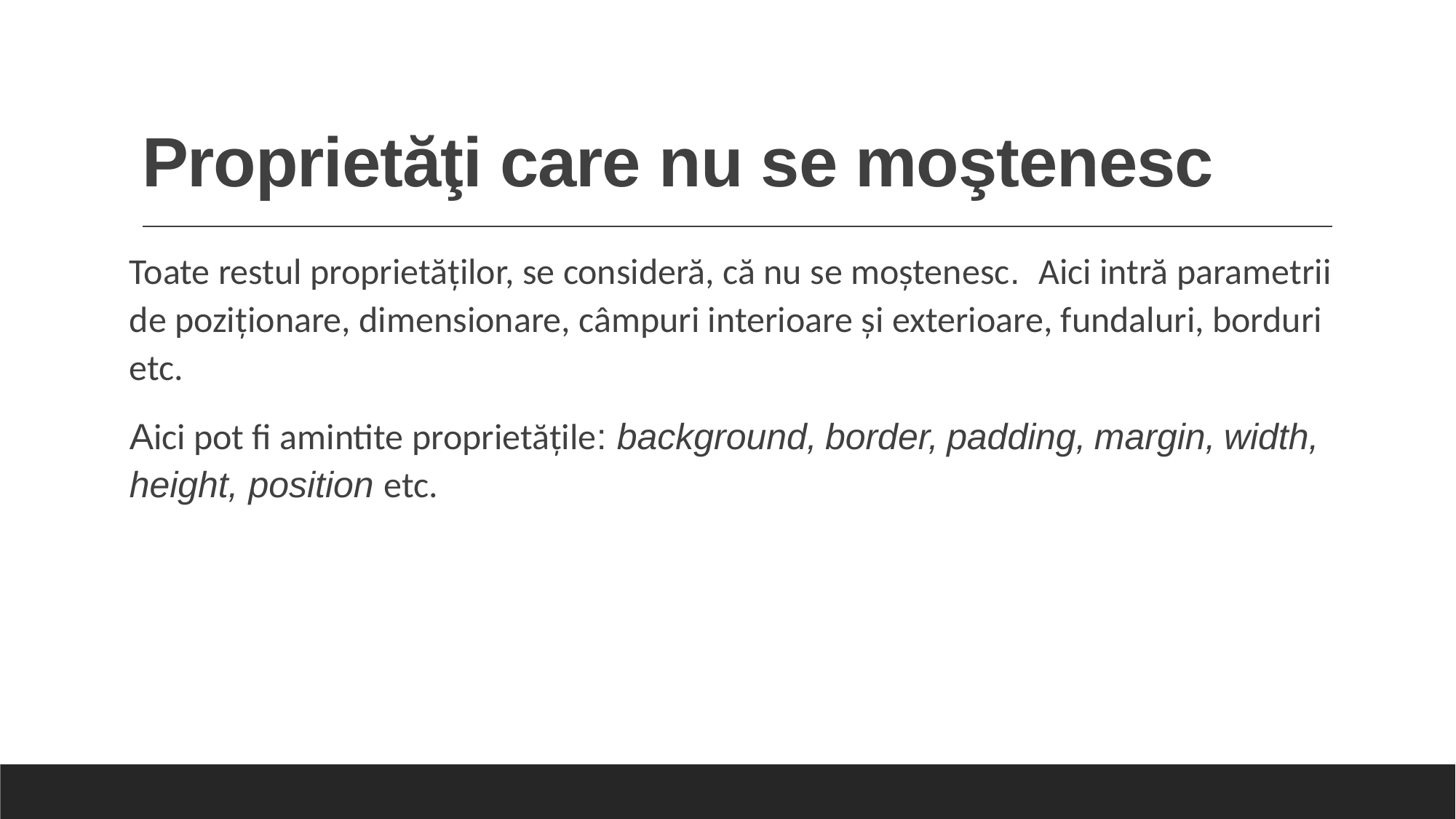

# Proprietăţi care nu se moştenesc
Toate restul proprietăţilor, se consideră, că nu se moştenesc.  Aici intră parametrii de poziţionare, dimensionare, câmpuri interioare şi exterioare, fundaluri, borduri etc.
Аici pot fi amintite proprietăţile: background, border, padding, margin, width, height, position etc.